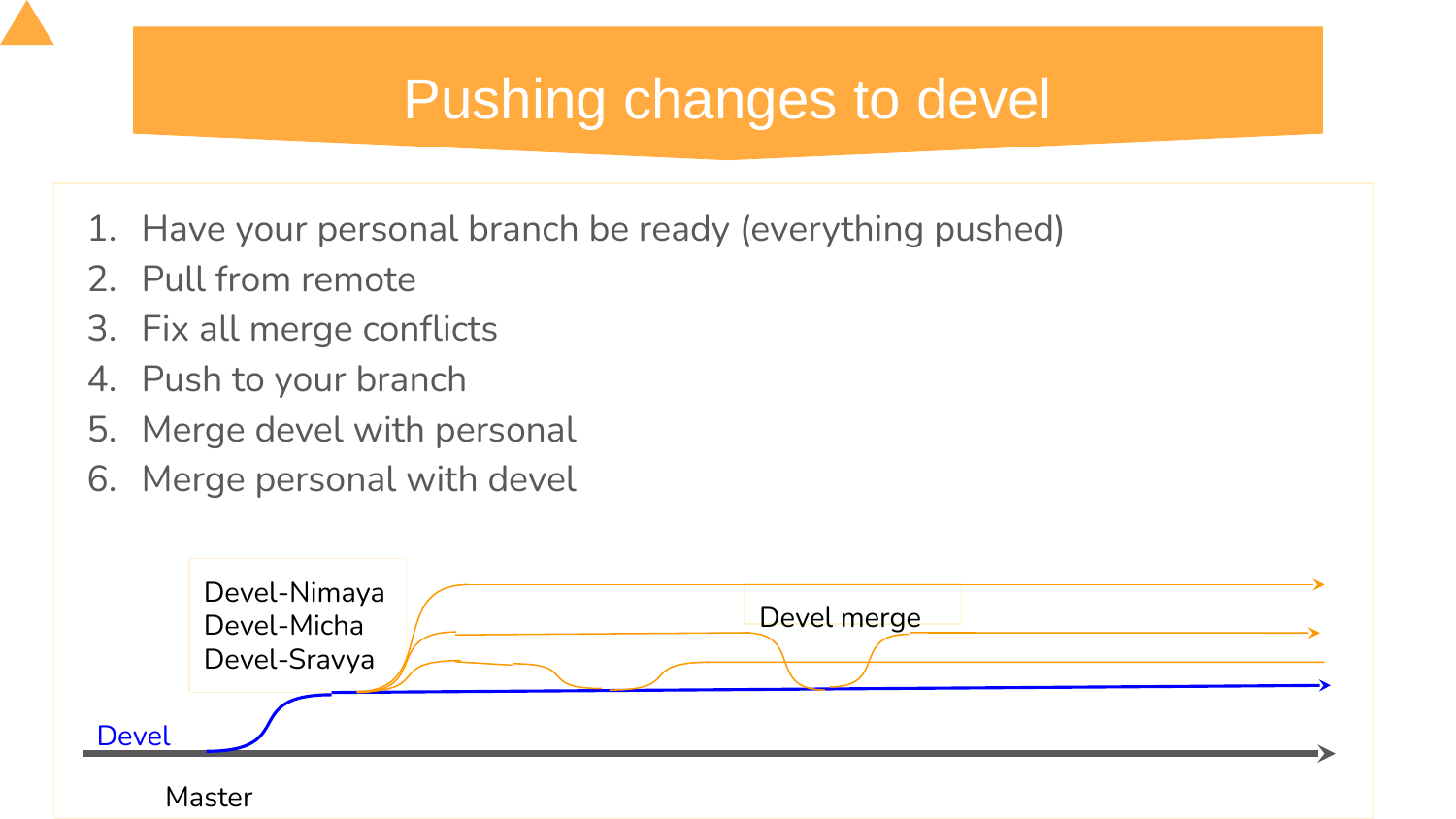

# Pushing changes to devel
Have your personal branch be ready (everything pushed)
Pull from remote
Fix all merge conflicts
Push to your branch
Merge devel with personal
Merge personal with devel

Devel-Nimaya
Devel-Micha
Devel-Sravya
Devel merge
Devel
Master